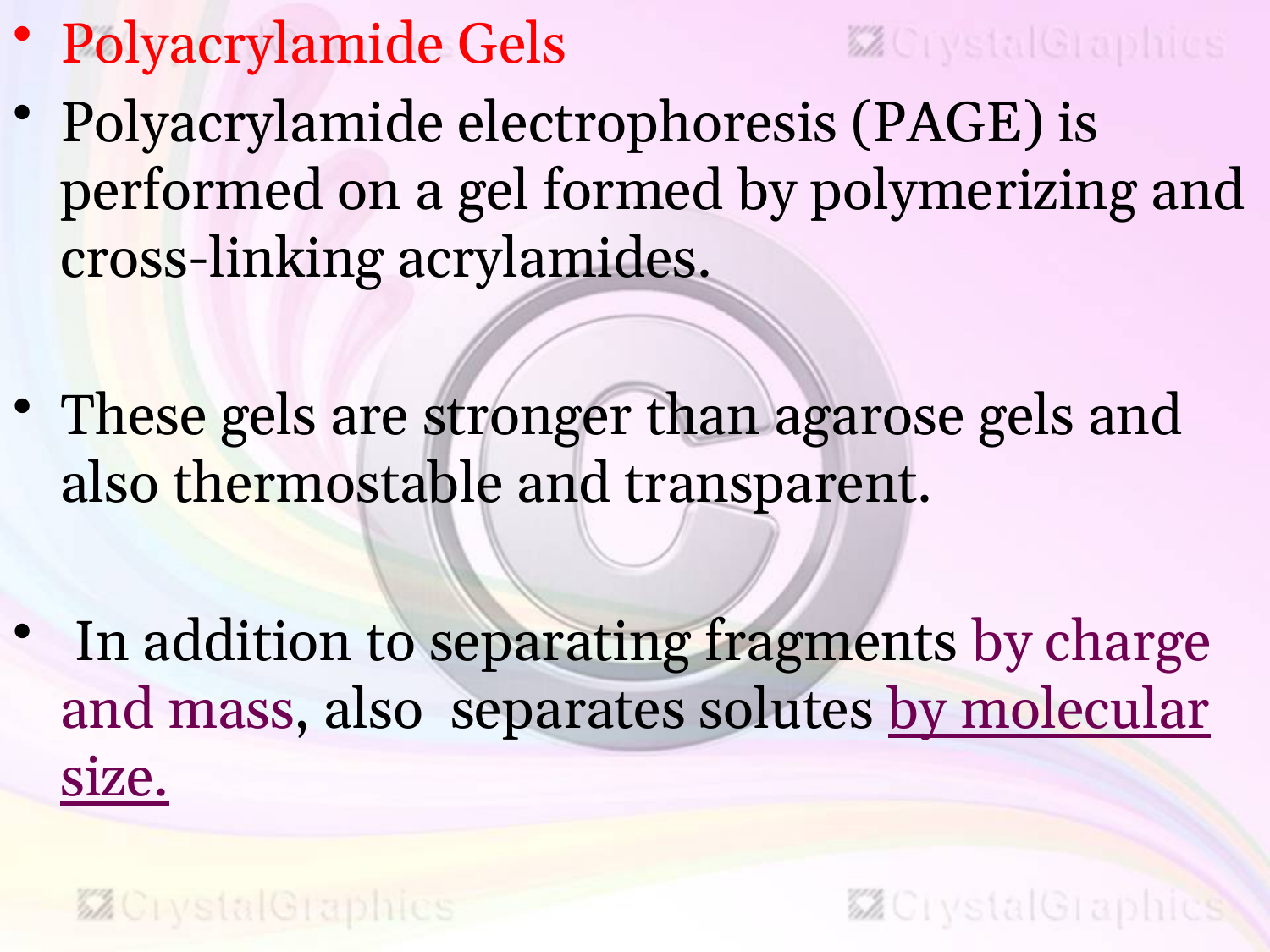

Polyacrylamide Gels
Polyacrylamide electrophoresis (PAGE) is performed on a gel formed by polymerizing and cross-linking acrylamides.

These gels are stronger than agarose gels and also thermostable and transparent.

 In addition to separating fragments by charge and mass, also  separates solutes by molecular size.